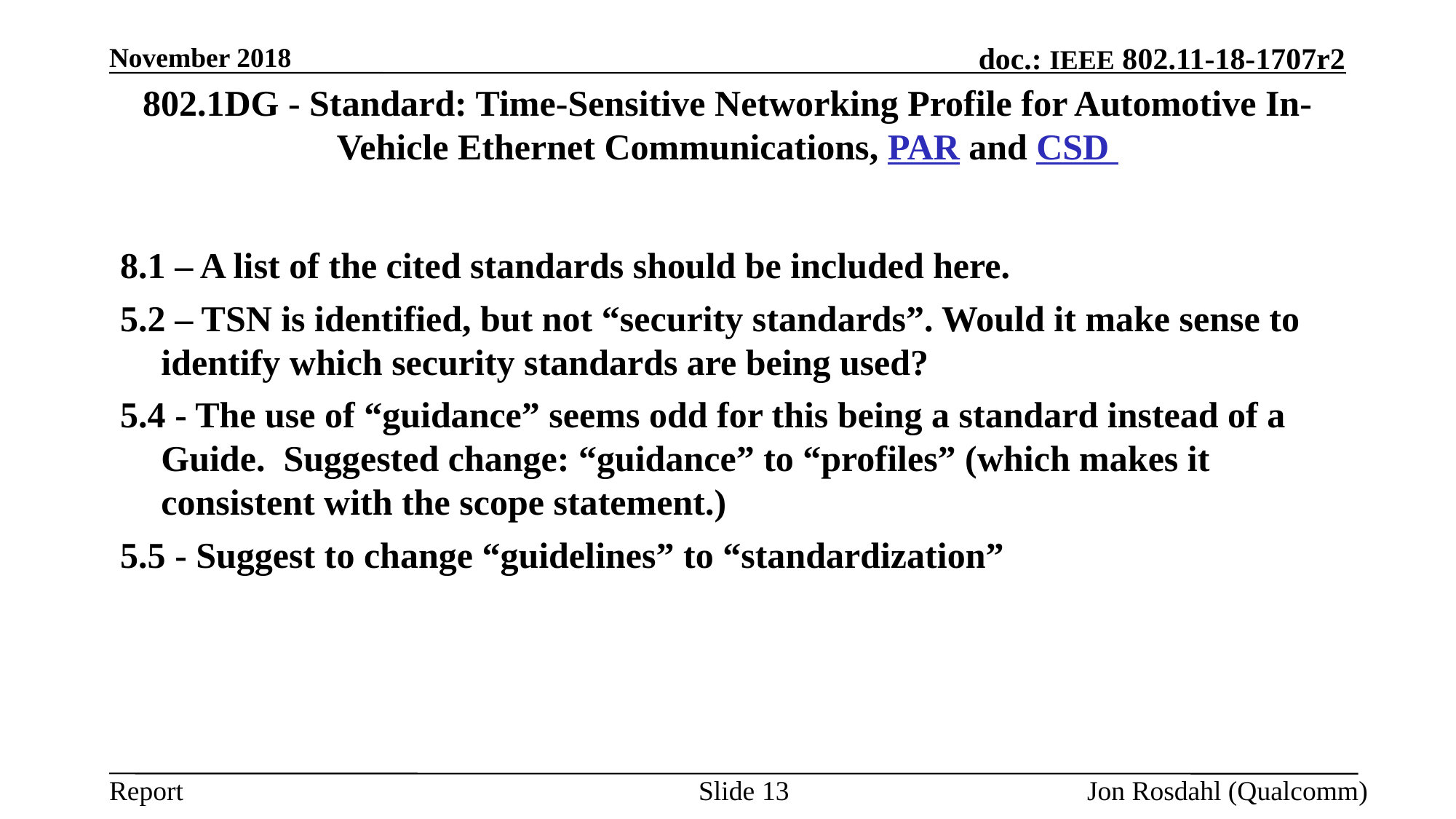

November 2018
# 802.1DG - Standard: Time-Sensitive Networking Profile for Automotive In-Vehicle Ethernet Communications, PAR and CSD
8.1 – A list of the cited standards should be included here.
5.2 – TSN is identified, but not “security standards”. Would it make sense to identify which security standards are being used?
5.4 - The use of “guidance” seems odd for this being a standard instead of a Guide.  Suggested change: “guidance” to “profiles” (which makes it consistent with the scope statement.)
5.5 - Suggest to change “guidelines” to “standardization”
Slide 13
Jon Rosdahl (Qualcomm)